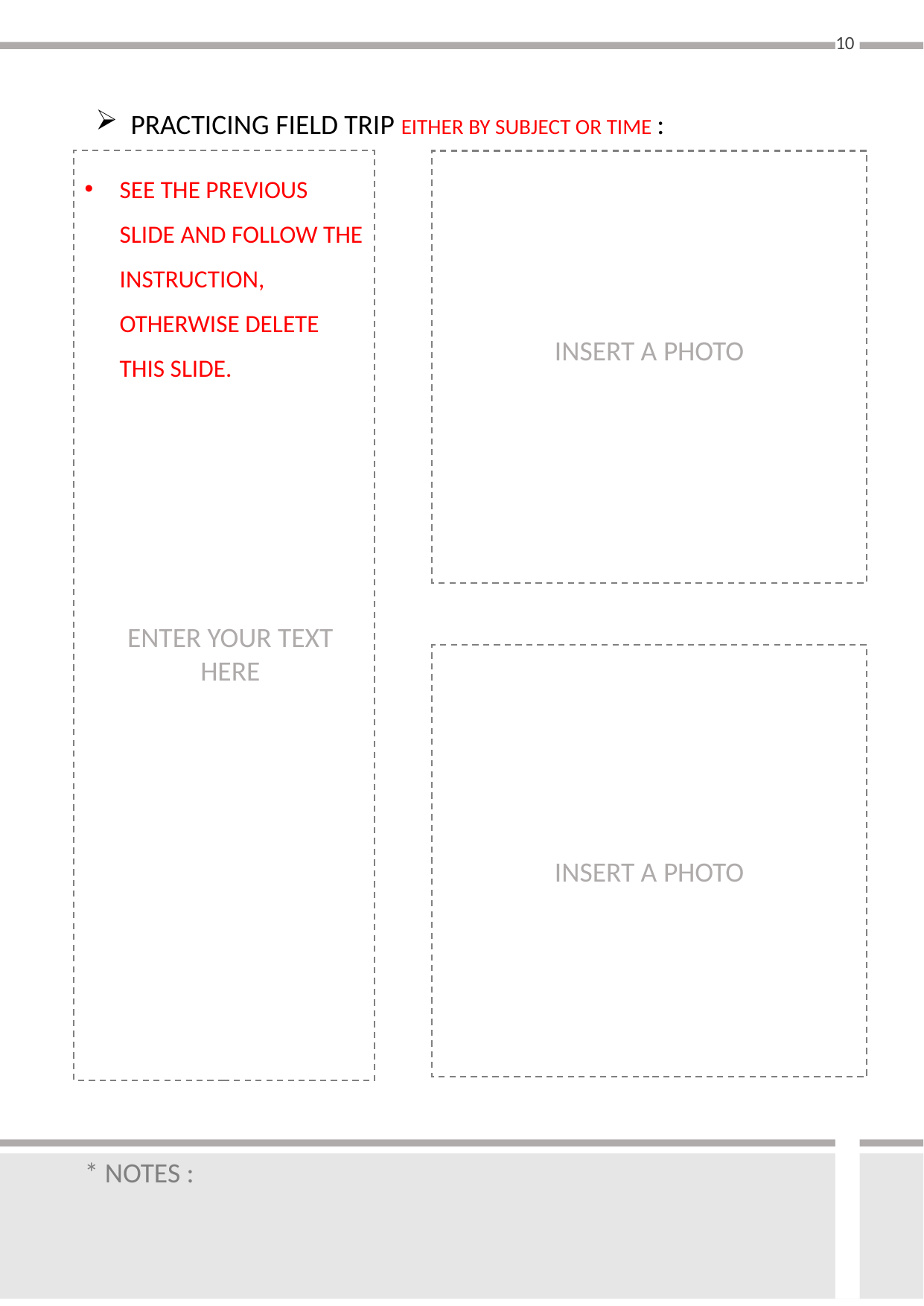

10

PRACTICING FIELD TRIP EITHER BY SUBJECT OR TIME :

SEE THE PREVIOUS SLIDE AND FOLLOW THE INSTRUCTION, OTHERWISE DELETE THIS SLIDE.
INSERT A PHOTO
ENTER YOUR TEXT HERE

INSERT A PHOTO

* NOTES :